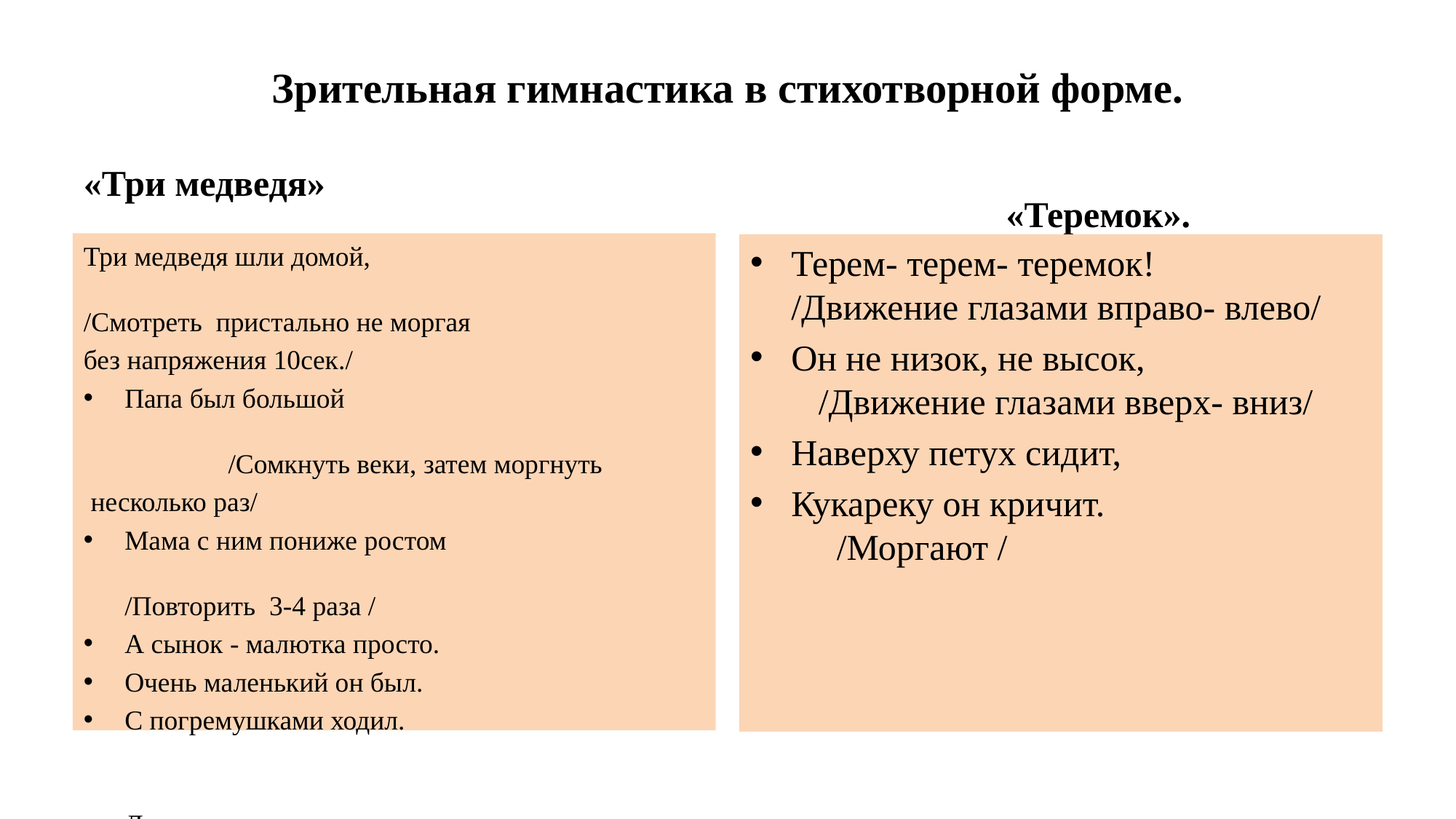

# Зрительная гимнастика в стихотворной форме.
«Три медведя»

«Теремок».

Три медведя шли домой,                                                                                                                                  /Смотреть  пристально не моргая
без напряжения 10сек./
Папа был большой                                                                                                                                                        /Сомкнуть веки, затем моргнуть
 несколько раз/
Мама с ним пониже ростом                                                                                                                     /Повторить  3-4 раза /
А сынок - малютка просто.
Очень маленький он был.
С погремушками ходил.
Дзинь-дзинь, дзинь-дзинь                                              /Моргать глазами несколько раз/ .
Терем- терем- теремок!                        /Движение глазами вправо- влево/
Он не низок, не высок,                            /Движение глазами вверх- вниз/
Наверху петух сидит,
Кукареку он кричит.                                   /Моргают /